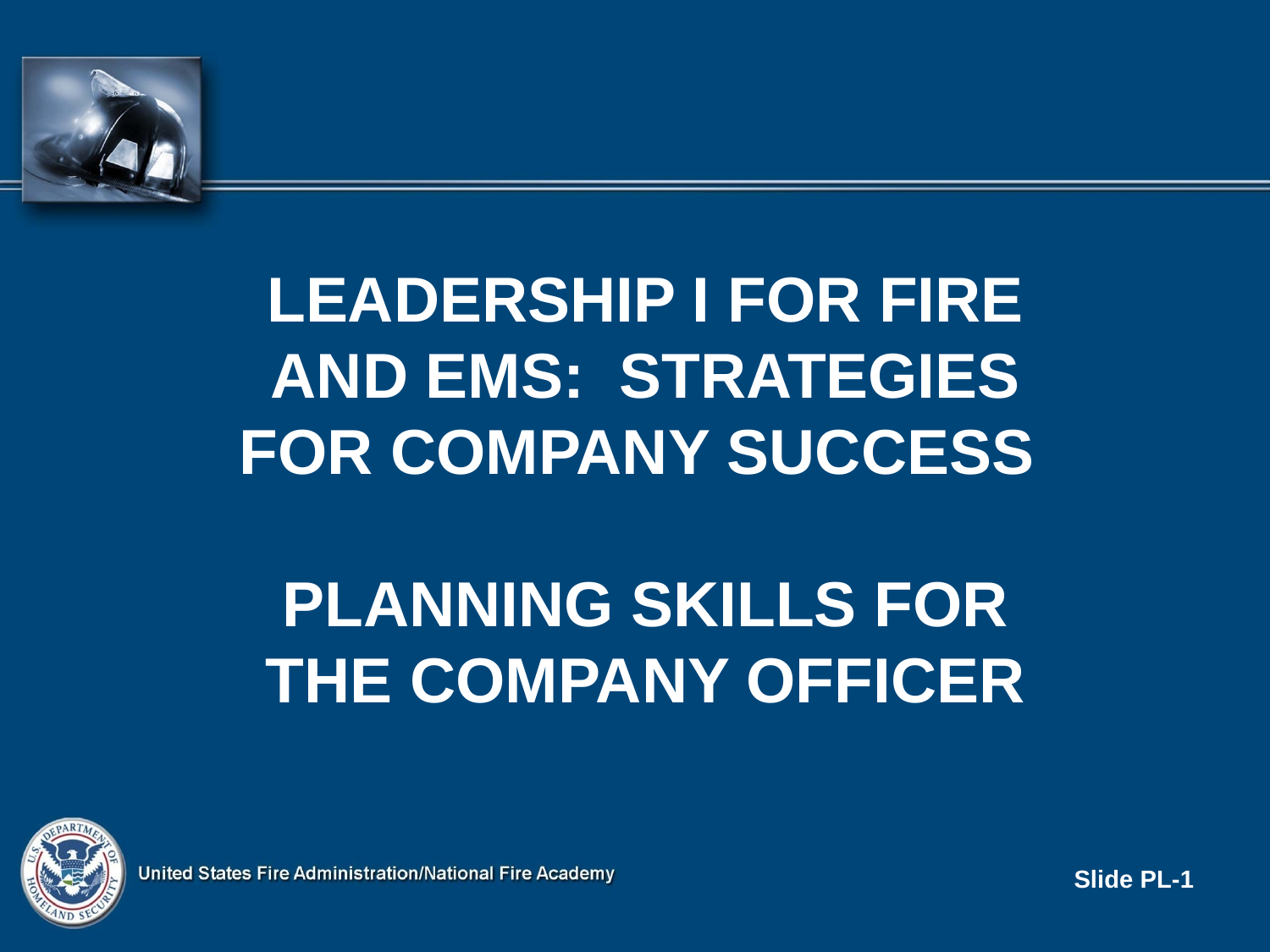

Leadership I for fire and ems:  strategies for company success

Planning Skills for the company officer
Slide PL-1